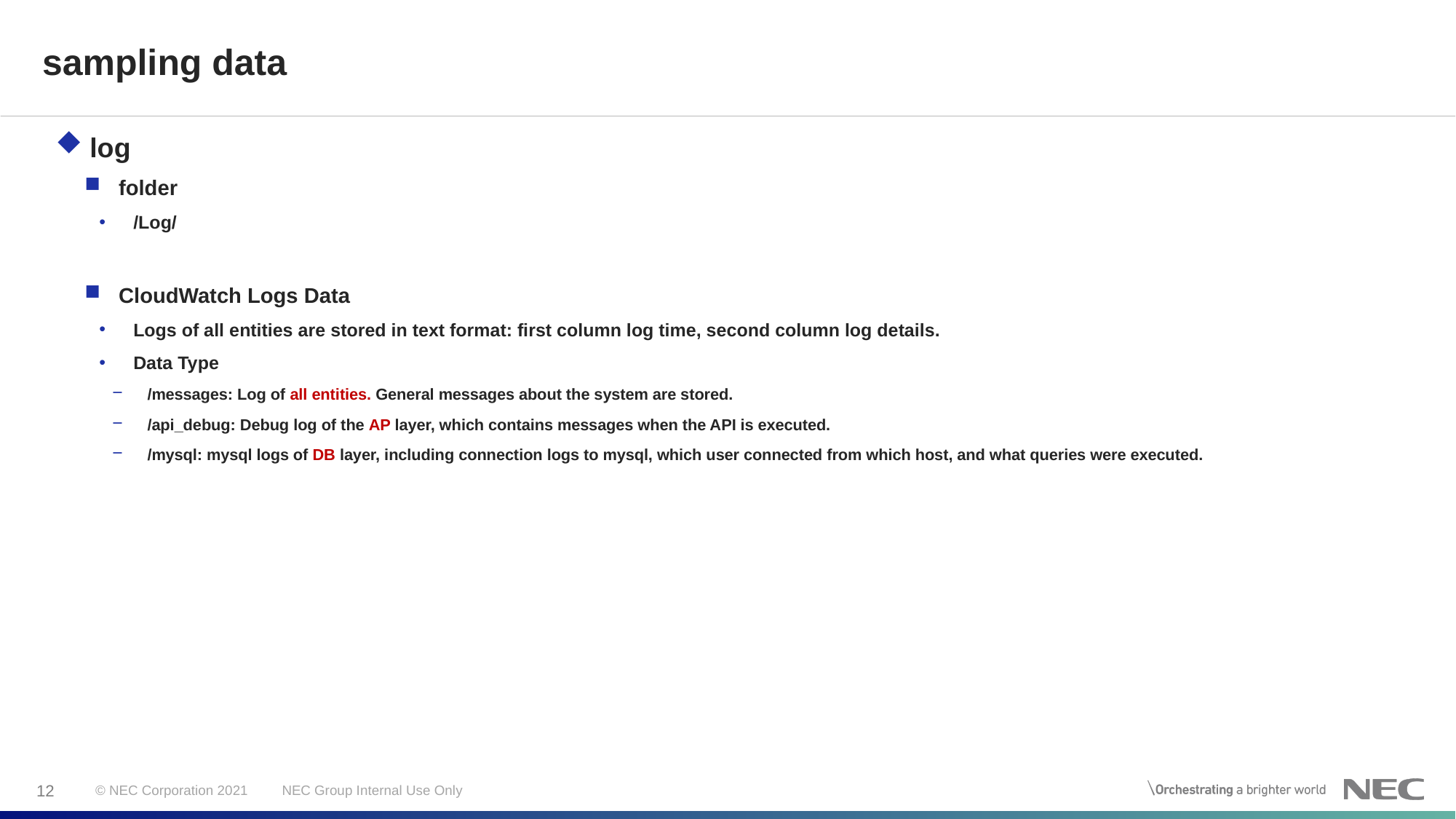

# sampling data
log
folder
/Log/

CloudWatch Logs Data
Logs of all entities are stored in text format: first column log time, second column log details.
Data Type
/messages: Log of all entities. General messages about the system are stored.
/api_debug: Debug log of the AP layer, which contains messages when the API is executed.
/mysql: mysql logs of DB layer, including connection logs to mysql, which user connected from which host, and what queries were executed.